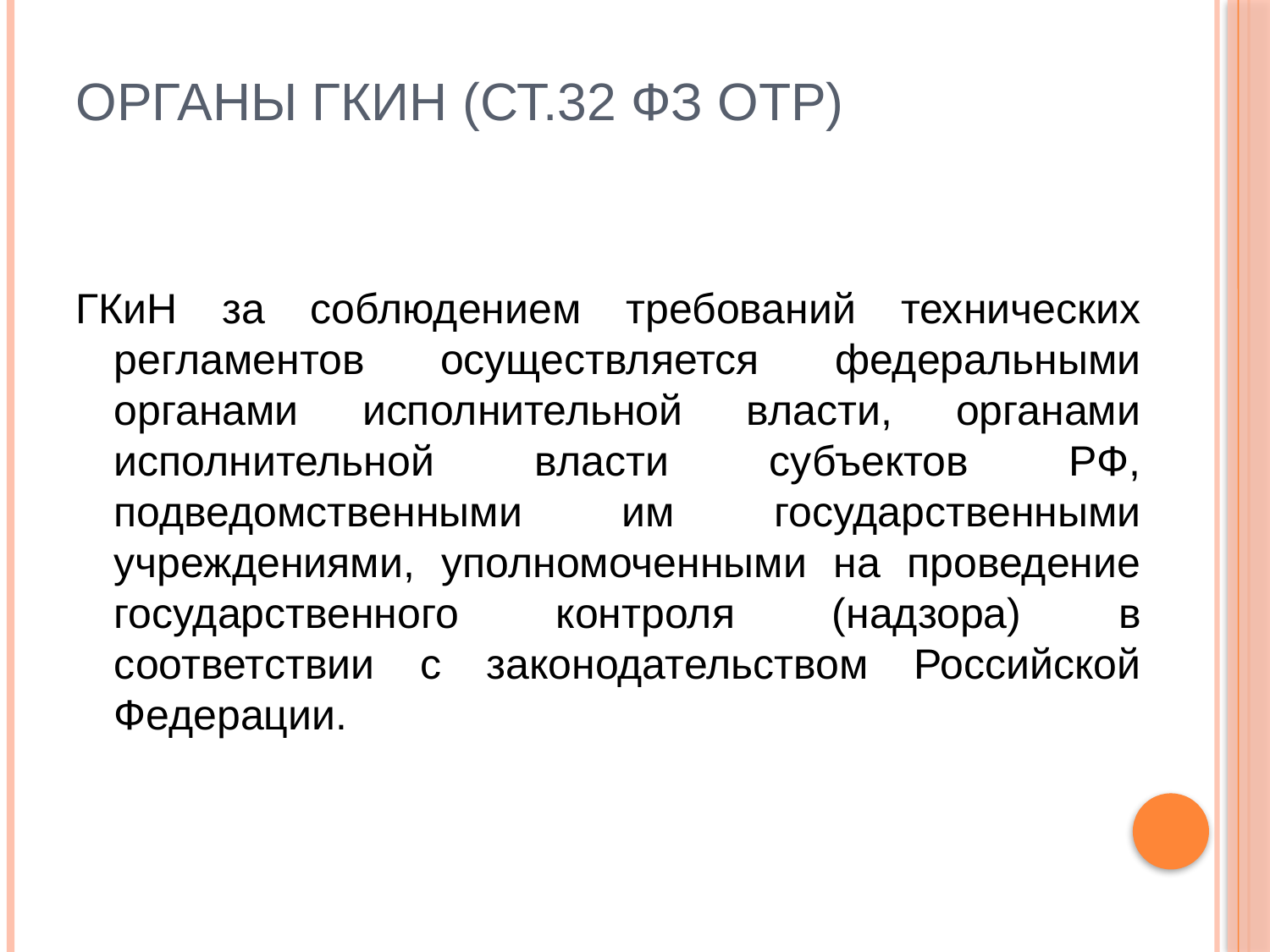

# Органы ГКиН (ст.32 ФЗ ОТР)
ГКиН за соблюдением требований технических регламентов осуществляется федеральными органами исполнительной власти, органами исполнительной власти субъектов РФ, подведомственными им государственными учреждениями, уполномоченными на проведение государственного контроля (надзора) в соответствии с законодательством Российской Федерации.